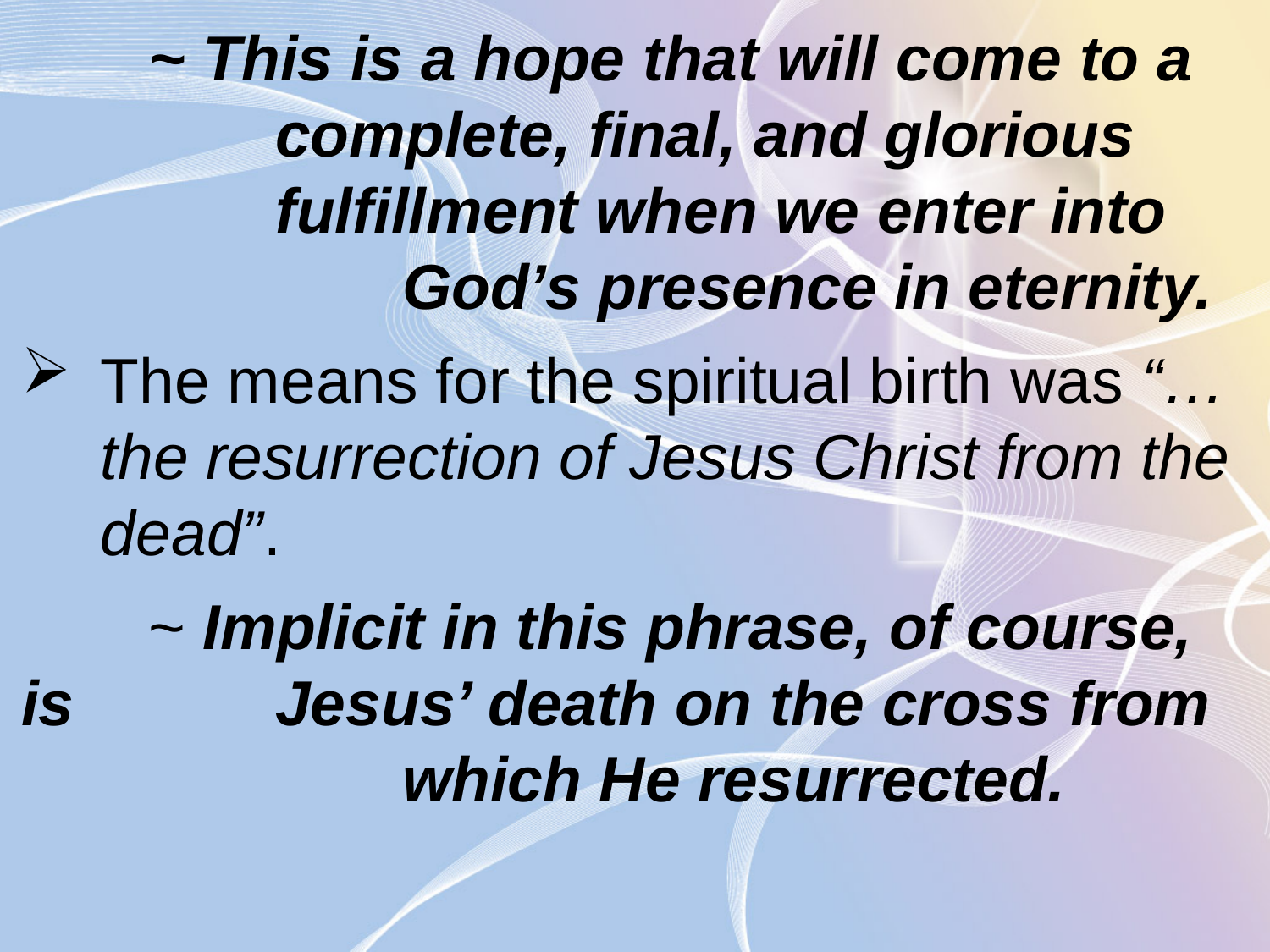

~ This is a hope that will come to a 		complete, final, and glorious 			fulfillment when we enter into 			God’s presence in eternity.
The means for the spiritual birth was “… the resurrection of Jesus Christ from the dead”.
	~ Implicit in this phrase, of course, is 		Jesus’ death on the cross from 			which He resurrected.